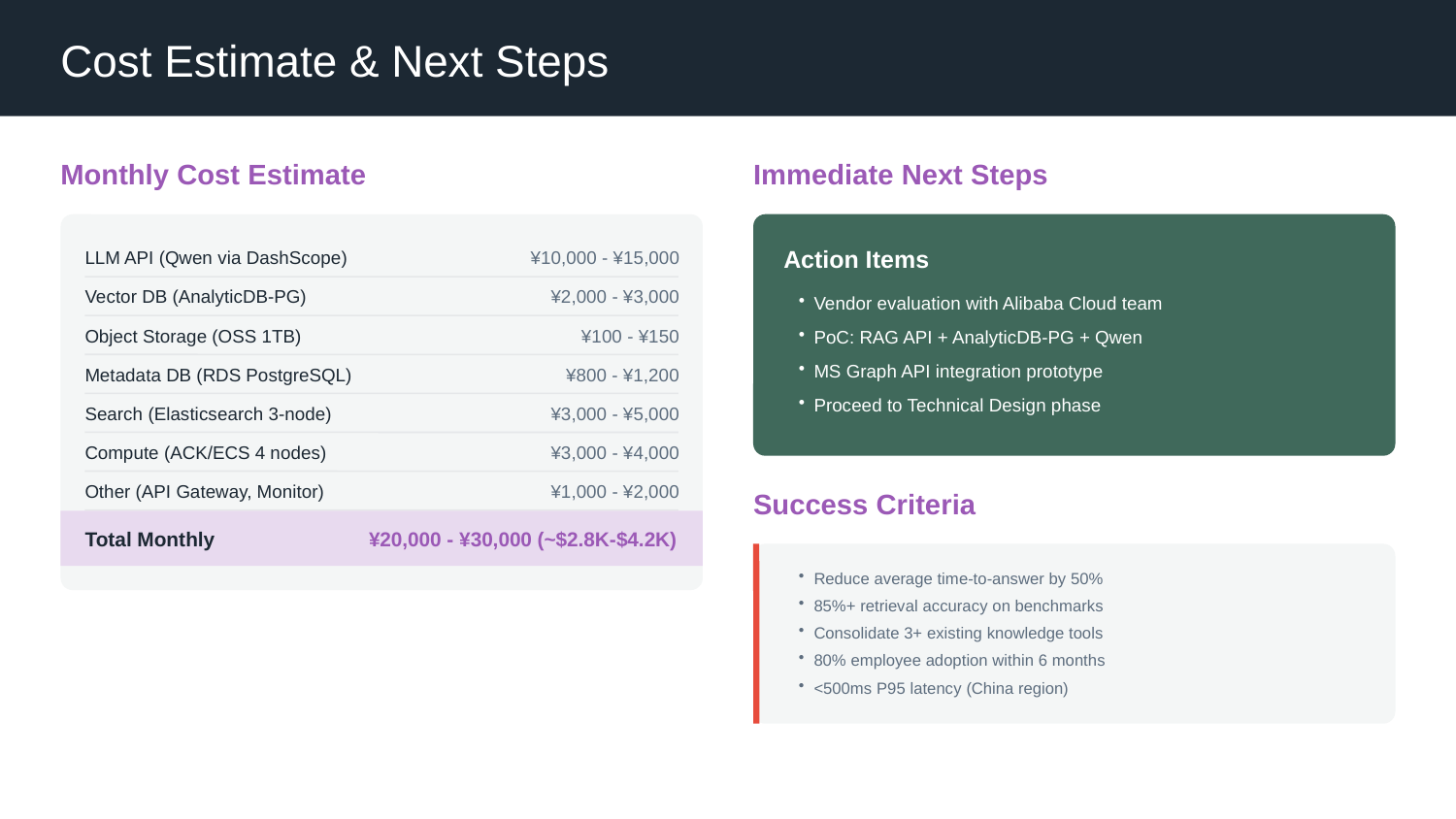

Cost Estimate & Next Steps
Monthly Cost Estimate
Immediate Next Steps

Action Items
LLM API (Qwen via DashScope)
¥10,000 - ¥15,000

Vector DB (AnalyticDB-PG)
¥2,000 - ¥3,000
Vendor evaluation with Alibaba Cloud team
PoC: RAG API + AnalyticDB-PG + Qwen
MS Graph API integration prototype
Proceed to Technical Design phase

Object Storage (OSS 1TB)
¥100 - ¥150

Metadata DB (RDS PostgreSQL)
¥800 - ¥1,200

Search (Elasticsearch 3-node)
¥3,000 - ¥5,000

Compute (ACK/ECS 4 nodes)
¥3,000 - ¥4,000

Other (API Gateway, Monitor)
¥1,000 - ¥2,000
Success Criteria

Total Monthly
¥20,000 - ¥30,000 (~$2.8K-$4.2K)

Reduce average time-to-answer by 50%
85%+ retrieval accuracy on benchmarks
Consolidate 3+ existing knowledge tools
80% employee adoption within 6 months
<500ms P95 latency (China region)